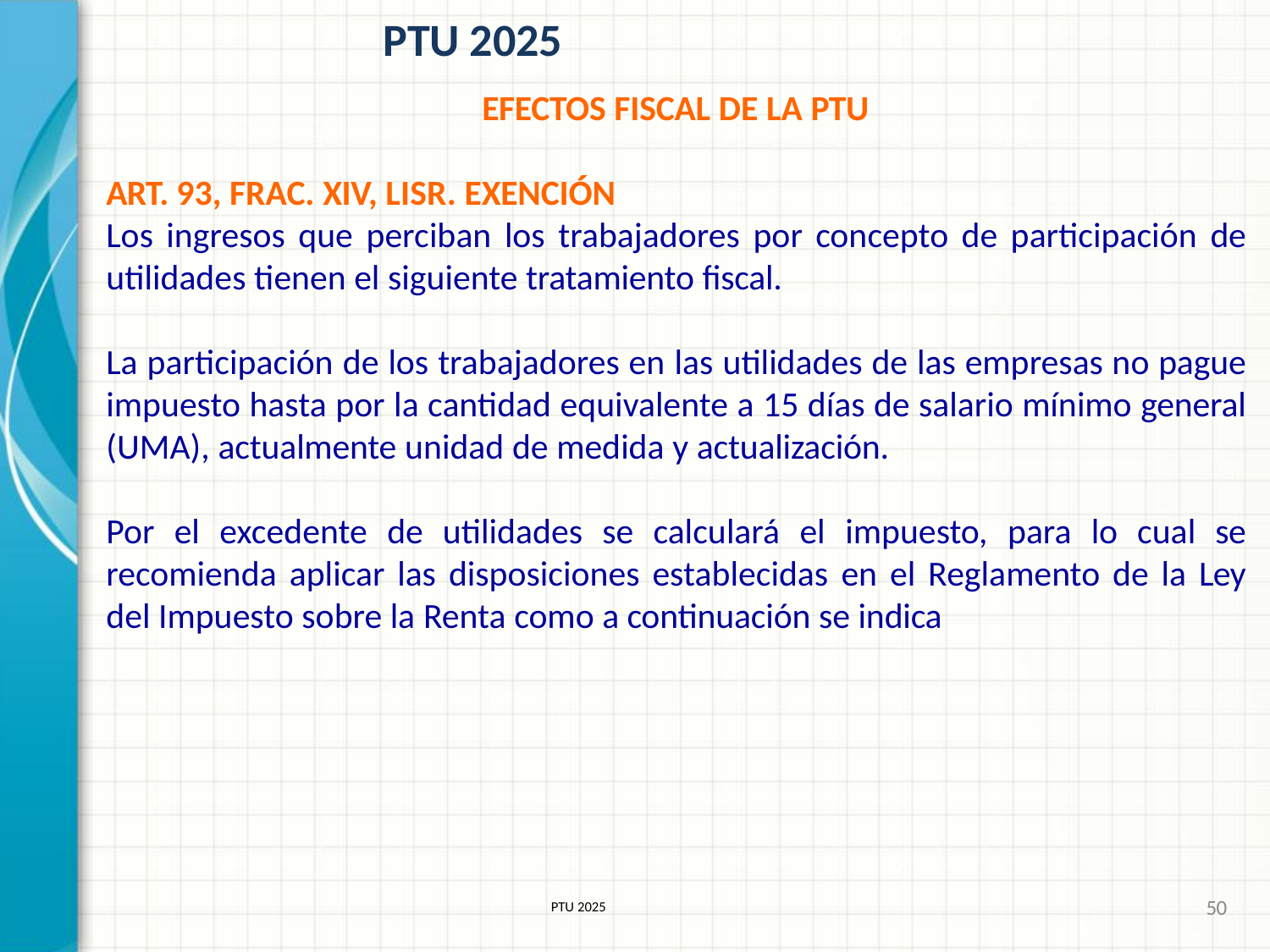

# PTU 2025
EFECTOS FISCAL DE LA PTU
ART. 93, FRAC. XIV, LISR. EXENCIÓN
Los ingresos que perciban los trabajadores por concepto de participación de utilidades tienen el siguiente tratamiento fiscal.
La participación de los trabajadores en las utilidades de las empresas no pague impuesto hasta por la cantidad equivalente a 15 días de salario mínimo general (UMA), actualmente unidad de medida y actualización.
Por  el  excedente  de  utilidades  se  calculará  el  impuesto,  para  lo  cual  se recomienda aplicar las disposiciones establecidas en el Reglamento de la Ley del Impuesto sobre la Renta como a continuación se indica
50
PTU 2025